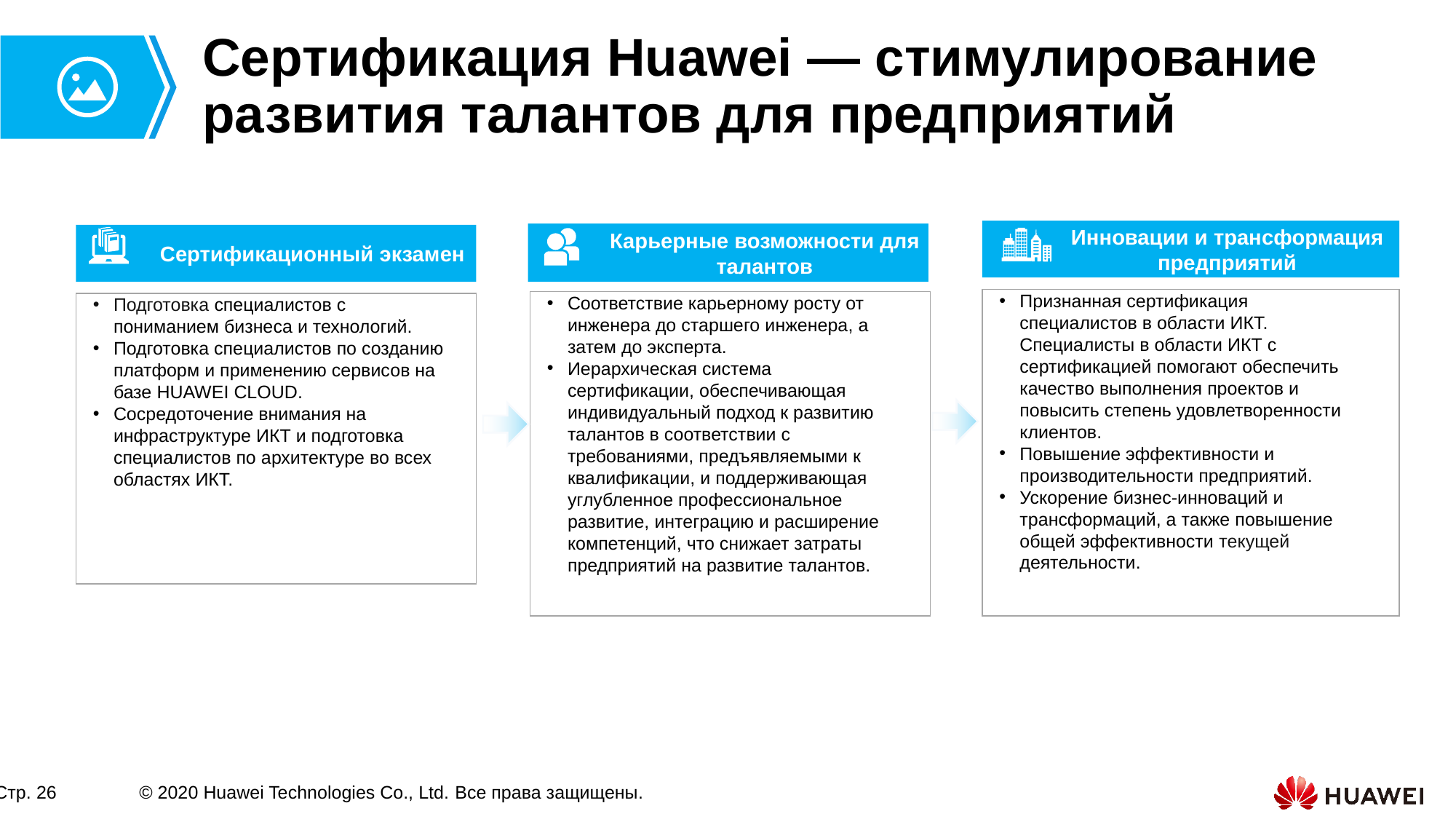

# Сертификация Huawei — стимулирование развития талантов для предприятий
Инновации и трансформация предприятий
Карьерные возможности для талантов
Сертификационный экзамен

Признанная сертификация специалистов в области ИКТ. Специалисты в области ИКТ с сертификацией помогают обеспечить качество выполнения проектов и повысить степень удовлетворенности клиентов.
Повышение эффективности и производительности предприятий.
Ускорение бизнес-инноваций и трансформаций, а также повышение общей эффективности текущей деятельности.

Соответствие карьерному росту от инженера до старшего инженера, а затем до эксперта.
Иерархическая система сертификации, обеспечивающая индивидуальный подход к развитию талантов в соответствии с требованиями, предъявляемыми к квалификации, и поддерживающая углубленное профессиональное развитие, интеграцию и расширение компетенций, что снижает затраты предприятий на развитие талантов.

Подготовка специалистов с пониманием бизнеса и технологий.
Подготовка специалистов по созданию платформ и применению сервисов на базе HUAWEI CLOUD.
Сосредоточение внимания на инфраструктуре ИКТ и подготовка специалистов по архитектуре во всех областях ИКТ.